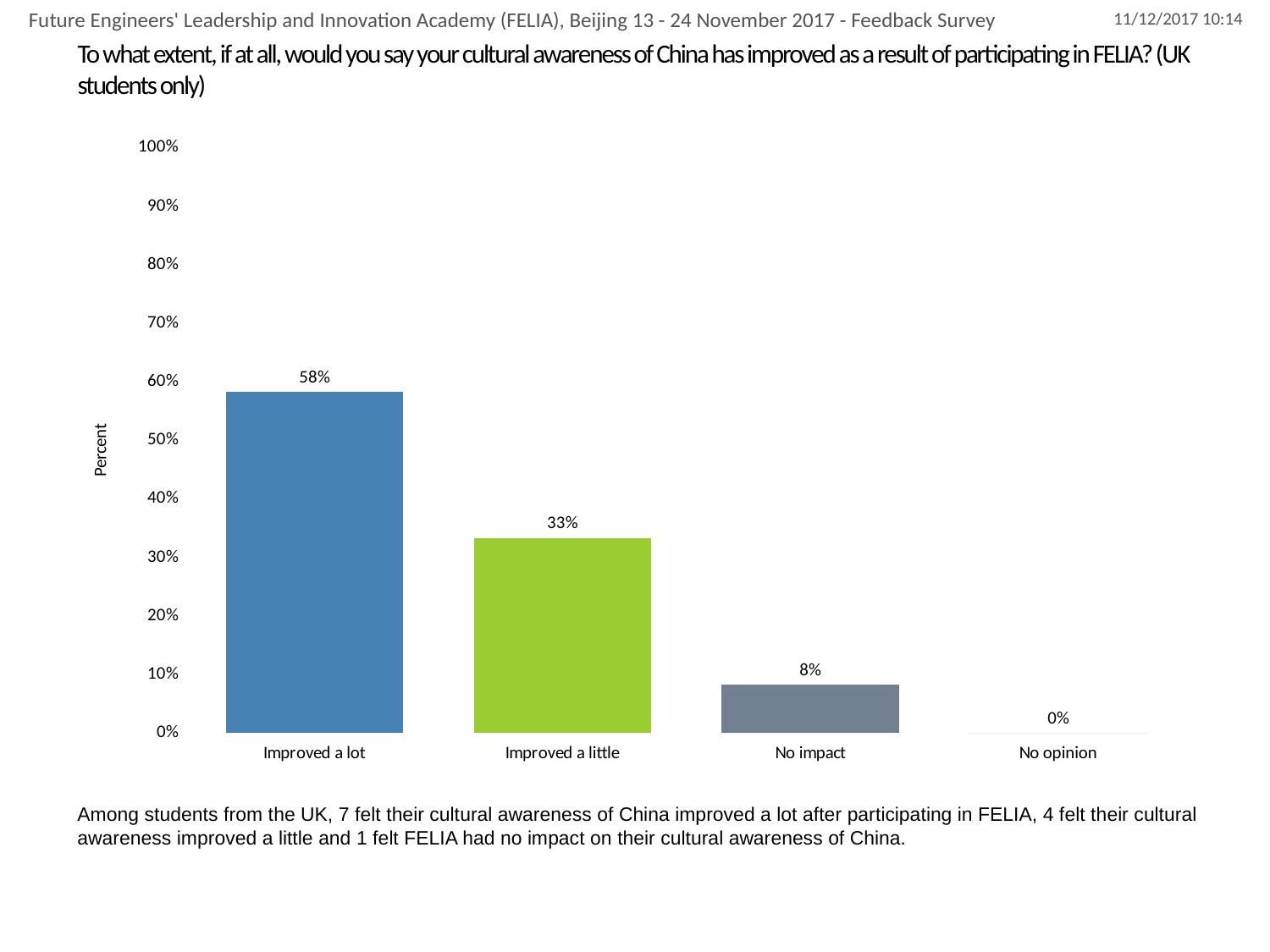

Future Engineers' Leadership and Innovation Academy (FELIA), Beijing 13 - 24 November 2017 - Feedback Survey
# To what extent, if at all, would you say your cultural awareness of China has improved as a result of participating in FELIA? (UK students only)

### Chart

| Category | To what extent, if at all, would you say your cultural awareness of China has improved as a result of participating in FELIA? |
|---|---|
| Improved a lot | 0.5833333333333334 |
| Improved a little | 0.3333333333333333 |
| No impact | 0.08333333333333333 |
| No opinion | 0.0 |
Among students from the UK, 7 felt their cultural awareness of China improved a lot after participating in FELIA, 4 felt their cultural awareness improved a little and 1 felt FELIA had no impact on their cultural awareness of China.